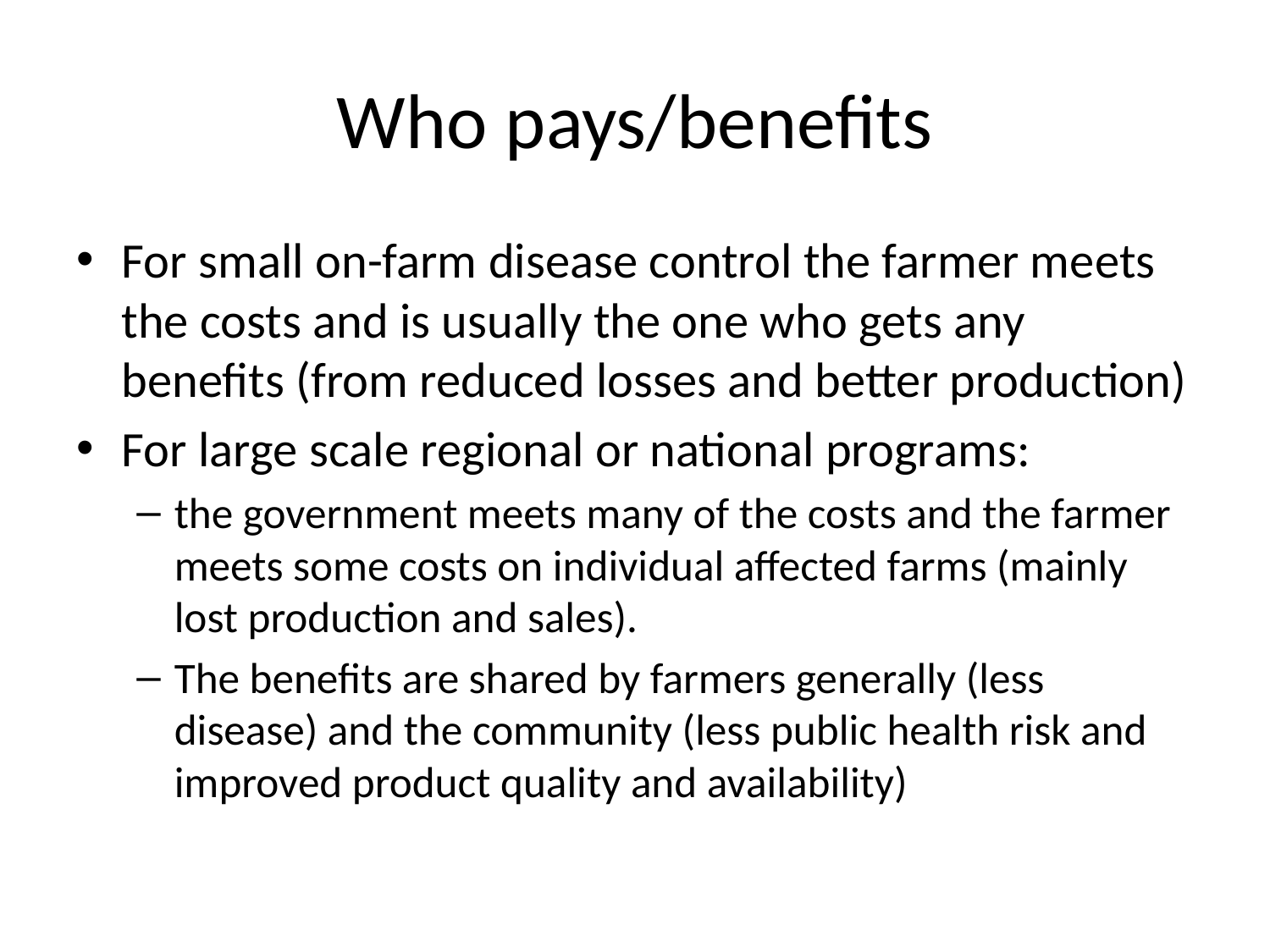

# Who pays/benefits
For small on-farm disease control the farmer meets the costs and is usually the one who gets any benefits (from reduced losses and better production)
For large scale regional or national programs:
the government meets many of the costs and the farmer meets some costs on individual affected farms (mainly lost production and sales).
The benefits are shared by farmers generally (less disease) and the community (less public health risk and improved product quality and availability)